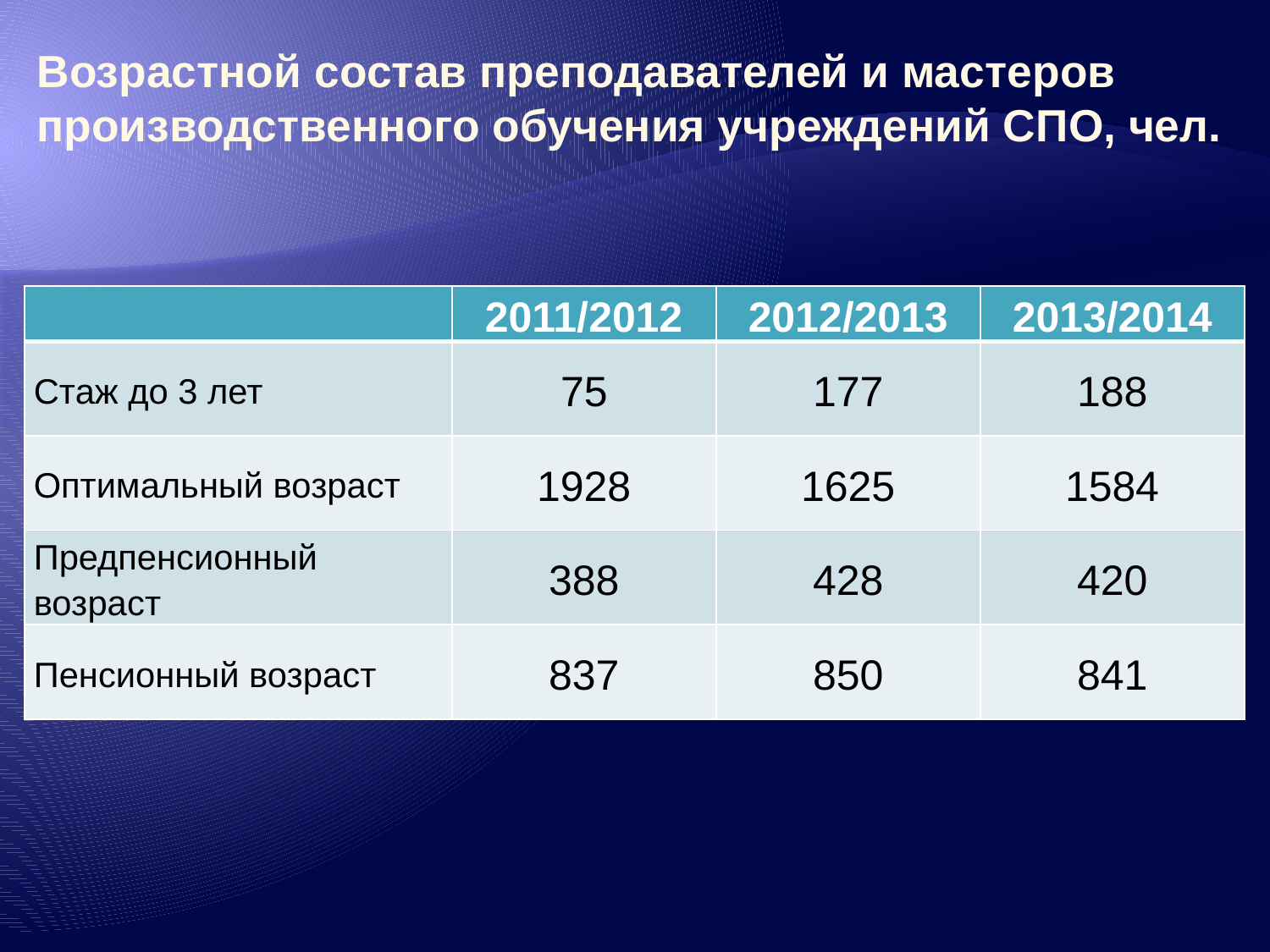

Возрастной состав преподавателей и мастеров
производственного обучения учреждений СПО, чел.
|  | 2011/2012 | 2012/2013 | 2013/2014 |
| --- | --- | --- | --- |
| Стаж до 3 лет | 75 | 177 | 188 |
| Оптимальный возраст | 1928 | 1625 | 1584 |
| Предпенсионный возраст | 388 | 428 | 420 |
| Пенсионный возраст | 837 | 850 | 841 |